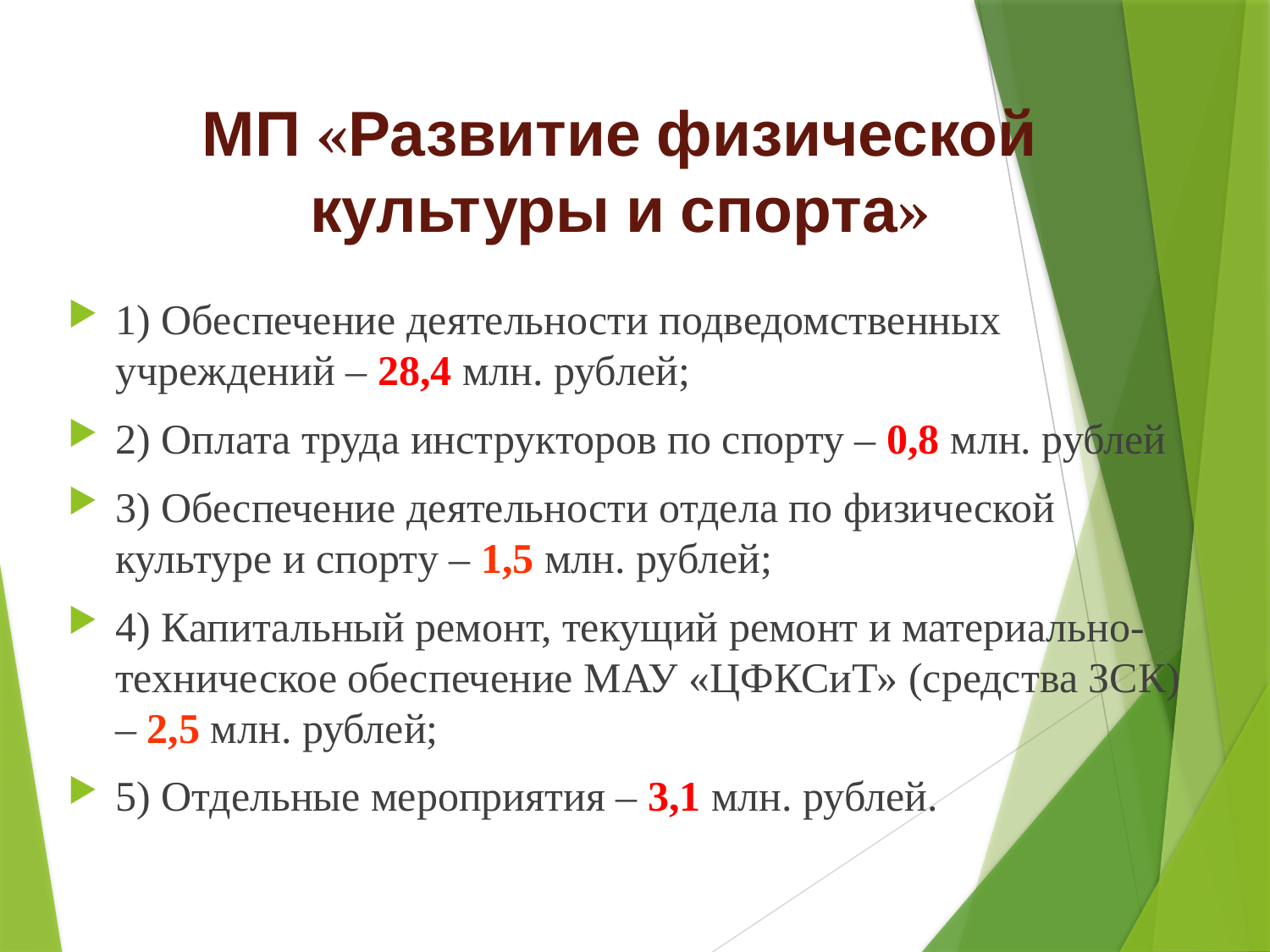

# МП «Развитие физической культуры и спорта»
1) Обеспечение деятельности подведомственных учреждений – 28,4 млн. рублей;
2) Оплата труда инструкторов по спорту – 0,8 млн. рублей
3) Обеспечение деятельности отдела по физической культуре и спорту – 1,5 млн. рублей;
4) Капитальный ремонт, текущий ремонт и материально-техническое обеспечение МАУ «ЦФКСиТ» (средства ЗСК) – 2,5 млн. рублей;
5) Отдельные мероприятия – 3,1 млн. рублей.